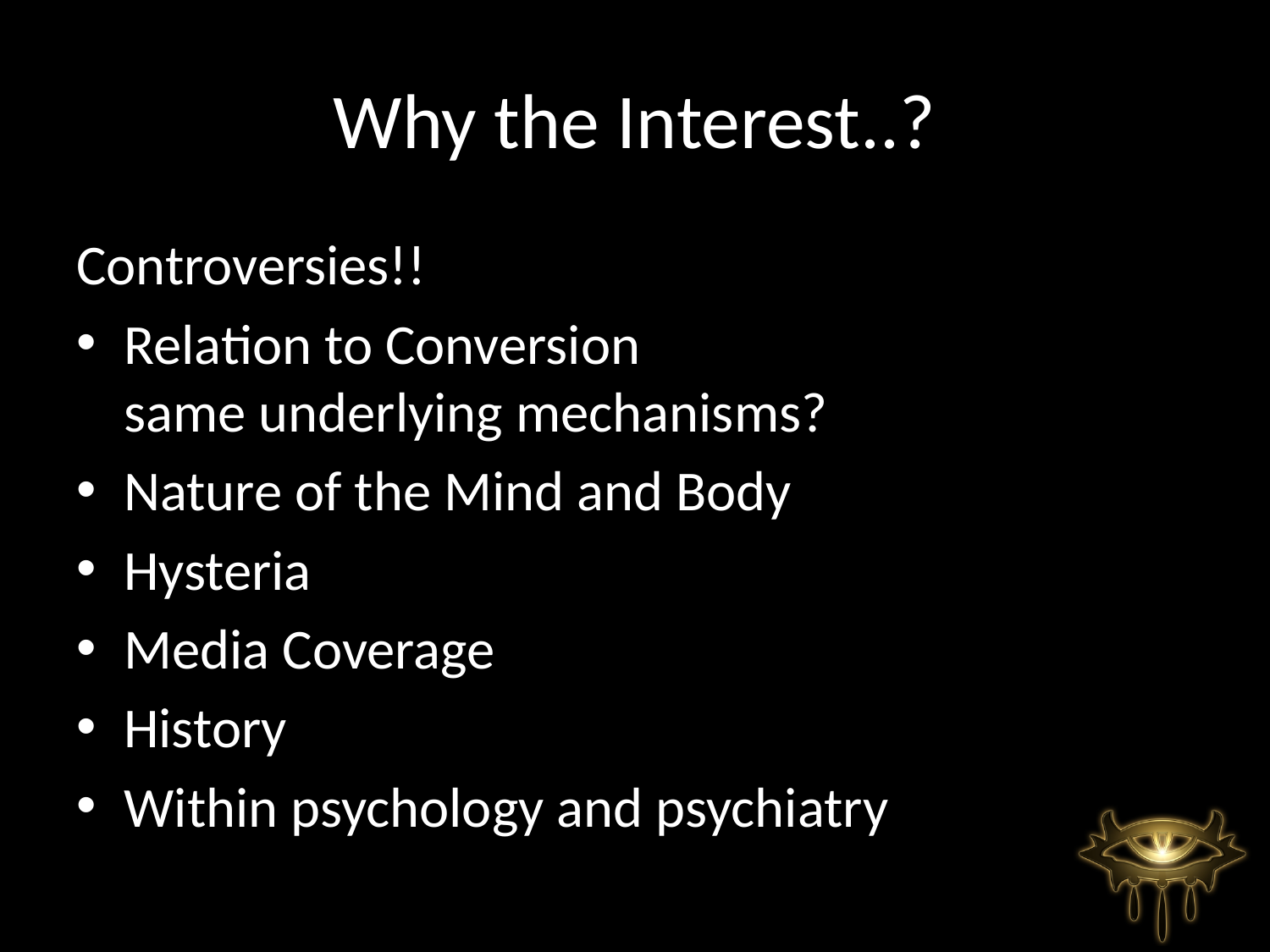

# Why the Interest..?
Controversies!!
Relation to Conversion
same underlying mechanisms?
Nature of the Mind and Body
Hysteria
Media Coverage
History
Within psychology and psychiatry